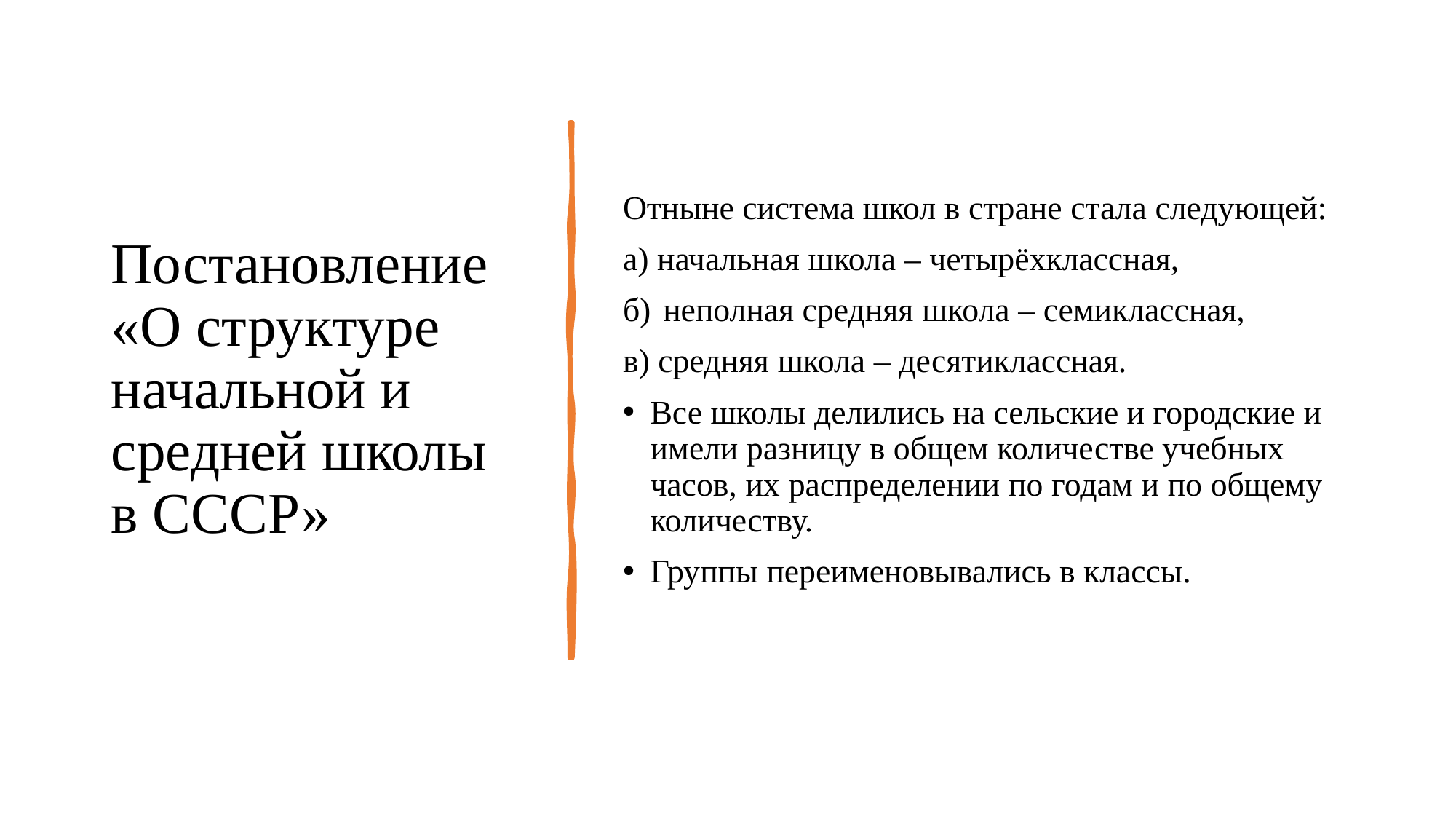

# Постановление «О структуре начальной и средней школы в СССР»
Отныне система школ в стране стала следующей:
а) начальная школа – четырёхклассная,
б) неполная средняя школа – семиклассная,
в) средняя школа – десятиклассная.
Все школы делились на сельские и городские и имели разницу в общем количестве учебных часов, их распределении по годам и по общему количеству.
Группы переименовывались в классы.